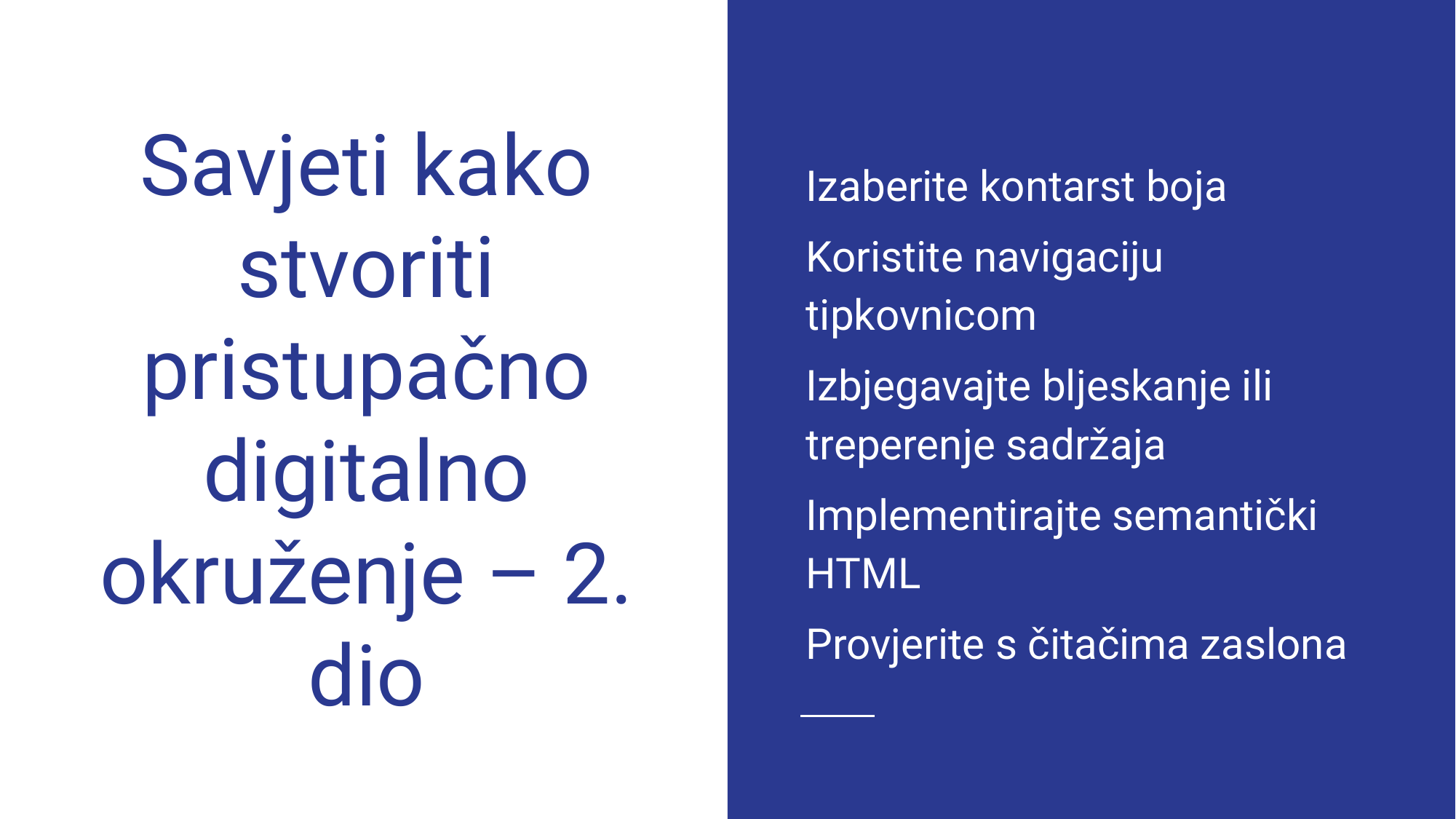

Izaberite kontarst boja
Koristite navigaciju tipkovnicom
Izbjegavajte bljeskanje ili treperenje sadržaja
Implementirajte semantički HTML
Provjerite s čitačima zaslona
# Savjeti kako stvoriti pristupačno digitalno okruženje – 2. dio